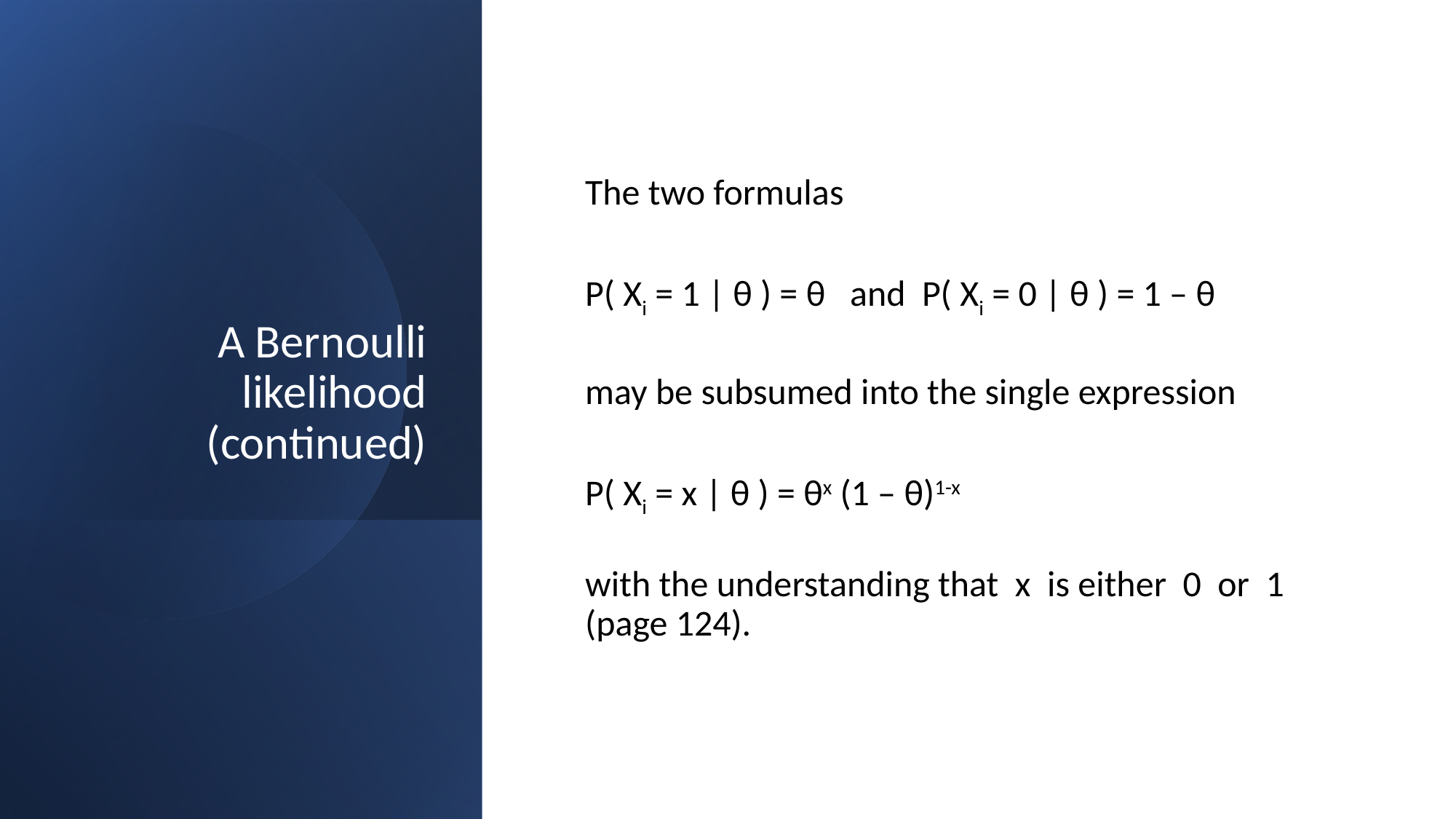

# A Bernoulli likelihood (continued)
The two formulas

P( Xi = 1 | θ ) = θ   and  P( Xi = 0 | θ ) = 1 – θ

may be subsumed into the single expression

P( Xi = x | θ ) = θx (1 – θ)1-x

with the understanding that  x  is either  0  or  1  (page 124).